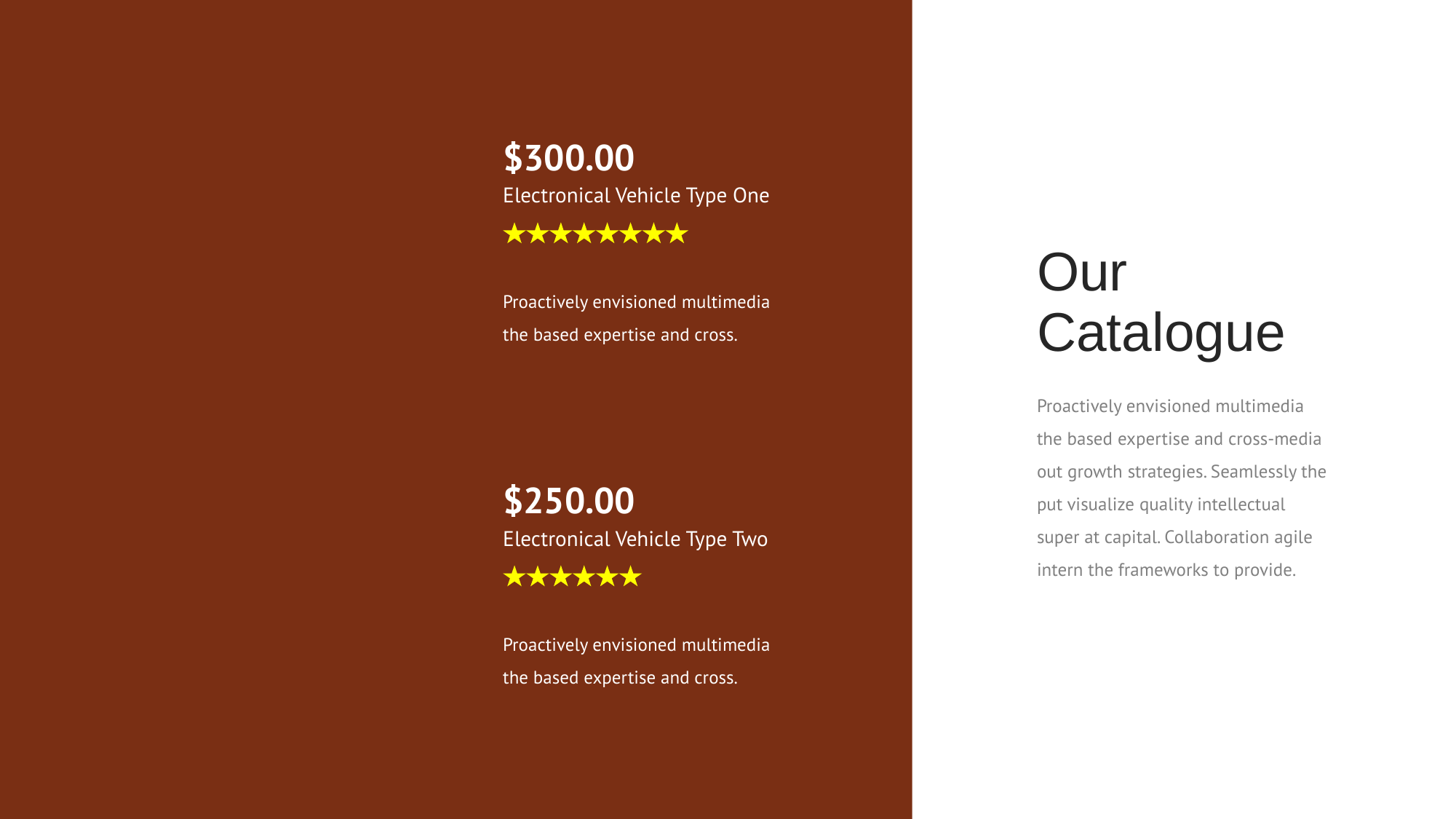

$300.00
Electronical Vehicle Type One

Our Catalogue
Proactively envisioned multimedia the based expertise and cross.
Proactively envisioned multimedia the based expertise and cross-media out growth strategies. Seamlessly the put visualize quality intellectual super at capital. Collaboration agile intern the frameworks to provide.

$250.00
Electronical Vehicle Type Two

Proactively envisioned multimedia the based expertise and cross.